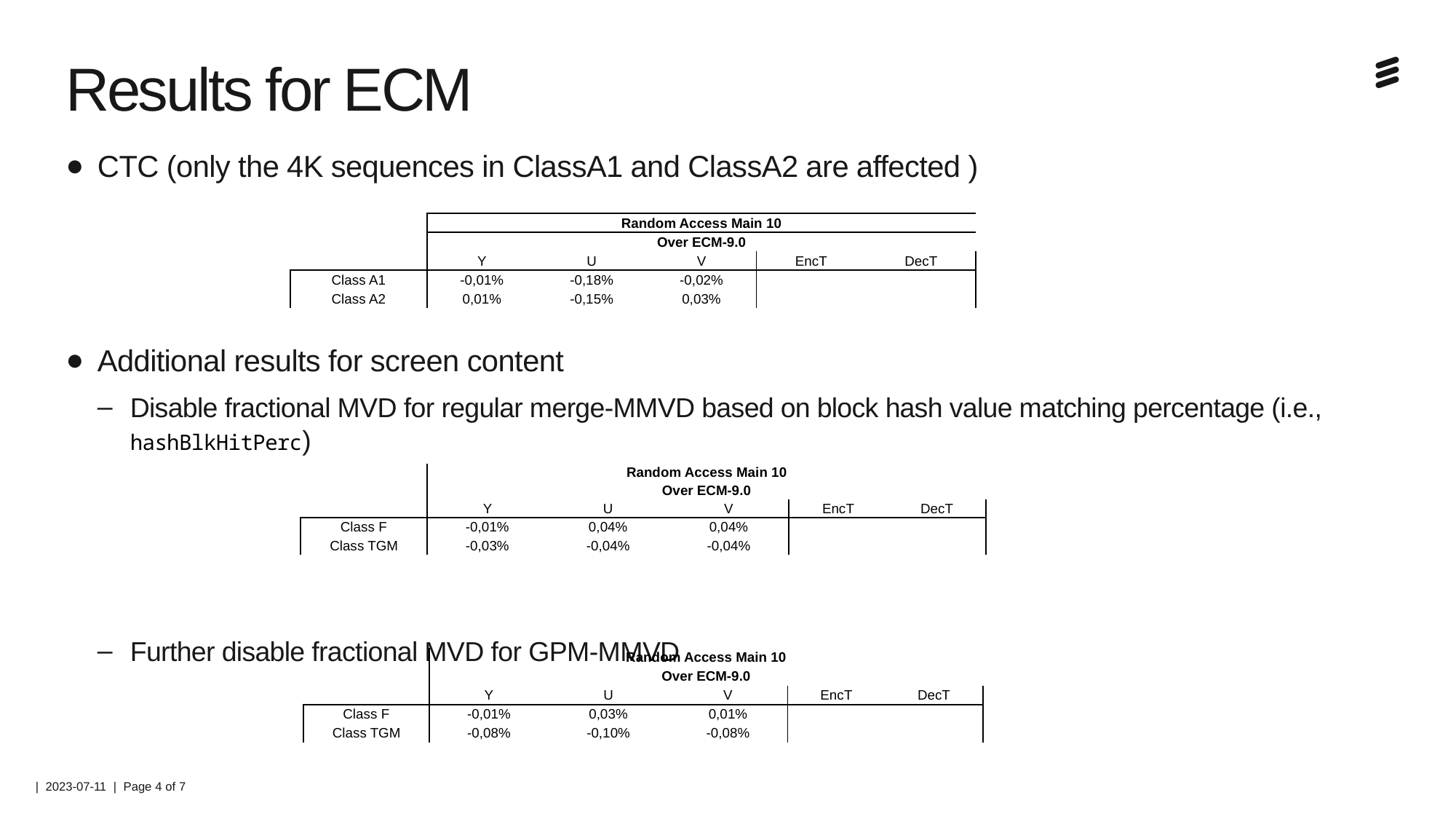

# Results for ECM
CTC (only the 4K sequences in ClassA1 and ClassA2 are affected )

Additional results for screen content
Disable fractional MVD for regular merge-MMVD based on block hash value matching percentage (i.e., hashBlkHitPerc)

Further disable fractional MVD for GPM-MMVD

|  | Random Access Main 10 |  |  |  |  |
| --- | --- | --- | --- | --- | --- |
|  | Over ECM-9.0 |  |  |  |  |
|  | Y | U | V | EncT | DecT |
| Class A1 | -0,01% | -0,18% | -0,02% |  |  |
| Class A2 | 0,01% | -0,15% | 0,03% |  |  |
|  | Random Access Main 10 |  |  |  |  |
| --- | --- | --- | --- | --- | --- |
|  | Over ECM-9.0 |  |  |  |  |
|  | Y | U | V | EncT | DecT |
| Class F | -0,01% | 0,04% | 0,04% |  |  |
| Class TGM | -0,03% | -0,04% | -0,04% |  |  |
|  | Random Access Main 10 |  |  |  |  |
| --- | --- | --- | --- | --- | --- |
|  | Over ECM-9.0 |  |  |  |  |
|  | Y | U | V | EncT | DecT |
| Class F | -0,01% | 0,03% | 0,01% |  |  |
| Class TGM | -0,08% | -0,10% | -0,08% |  |  |